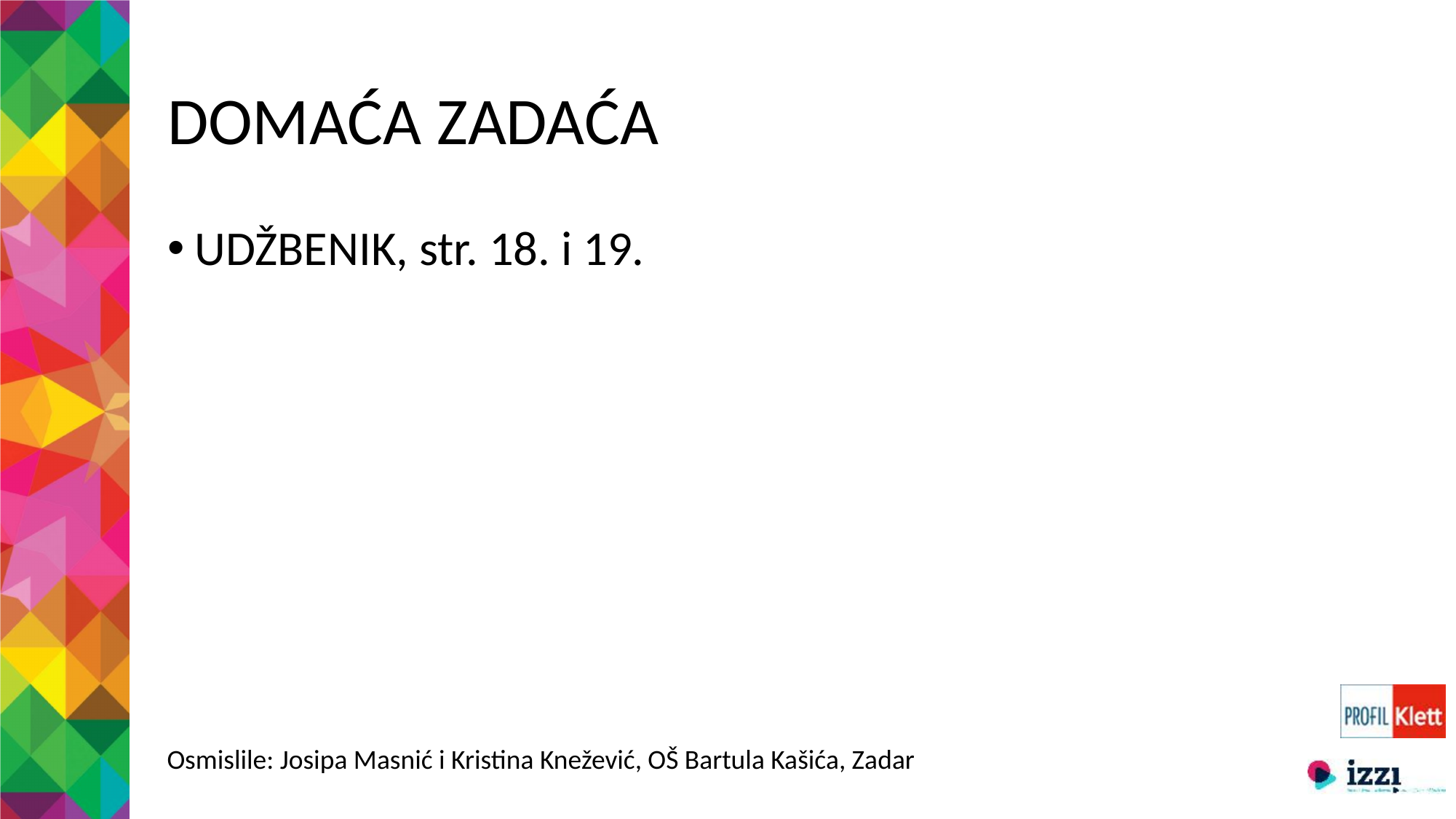

# DOMAĆA ZADAĆA
UDŽBENIK, str. 18. i 19.
Osmislile: Josipa Masnić i Kristina Knežević, OŠ Bartula Kašića, Zadar